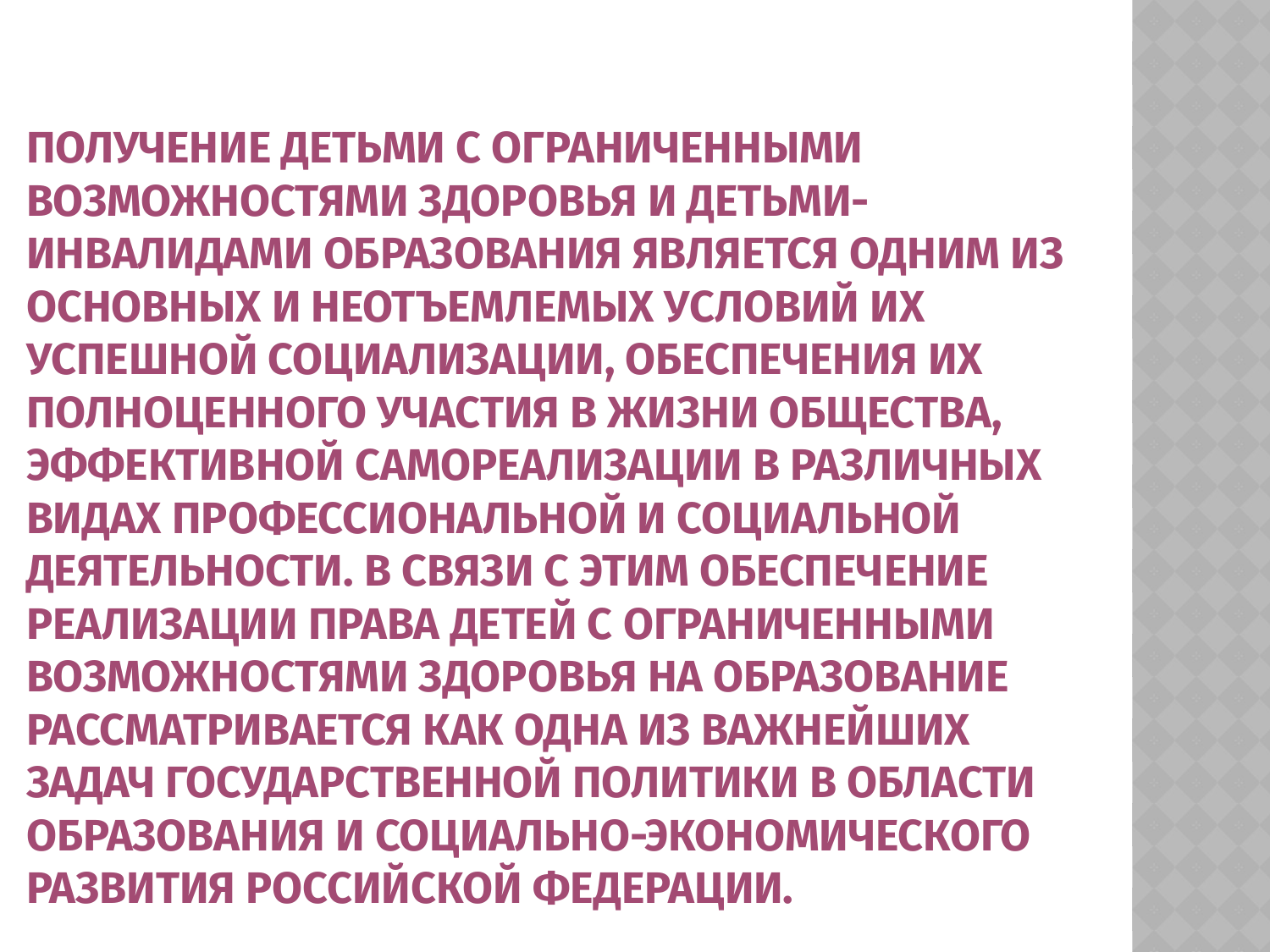

# Получение детьми с ограниченными возможностями здоровья и детьми-инвалидами образования является одним из основных и неотъемлемых условий их успешной социализации, обеспечения их полноценного участия в жизни общества, эффективной самореализации в различных видах профессиональной и социальной деятельности. В связи с этим обеспечение реализации права детей с ограниченными возможностями здоровья на образование рассматривается как одна из важнейших задач государственной политики в области образования и социально-экономического развития Российской Федерации.